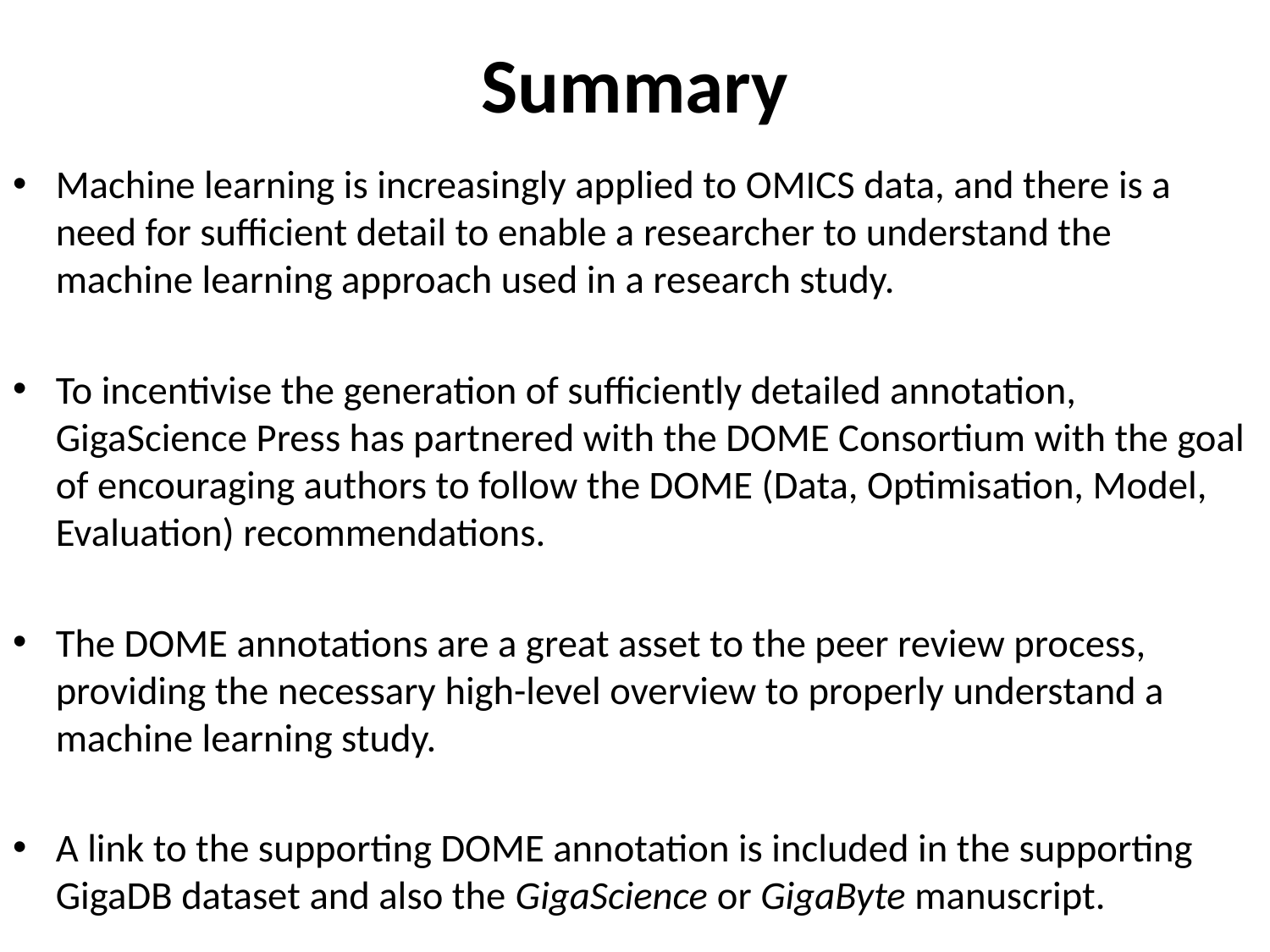

# Summary
Machine learning is increasingly applied to OMICS data, and there is a need for sufficient detail to enable a researcher to understand the machine learning approach used in a research study.

To incentivise the generation of sufficiently detailed annotation, GigaScience Press has partnered with the DOME Consortium with the goal of encouraging authors to follow the DOME (Data, Optimisation, Model, Evaluation) recommendations.

The DOME annotations are a great asset to the peer review process, providing the necessary high-level overview to properly understand a machine learning study.

A link to the supporting DOME annotation is included in the supporting GigaDB dataset and also the GigaScience or GigaByte manuscript.